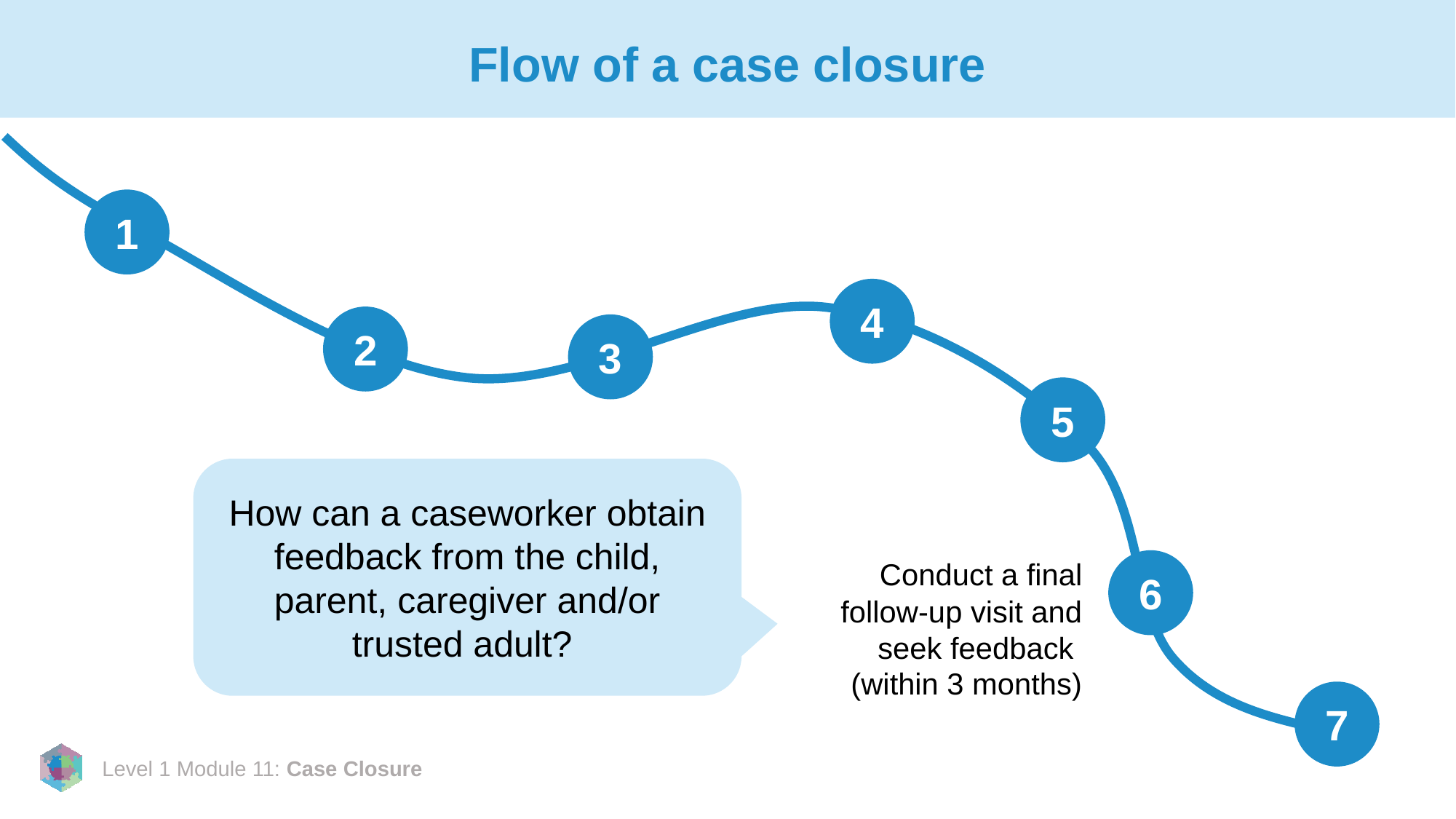

# Flow of a case closure

1
4
2
3
5
How can a caseworker obtain feedback from the child, parent, caregiver and/or trusted adult?
Conduct a final follow-up visit and seek feedback
(within 3 months)
6
7